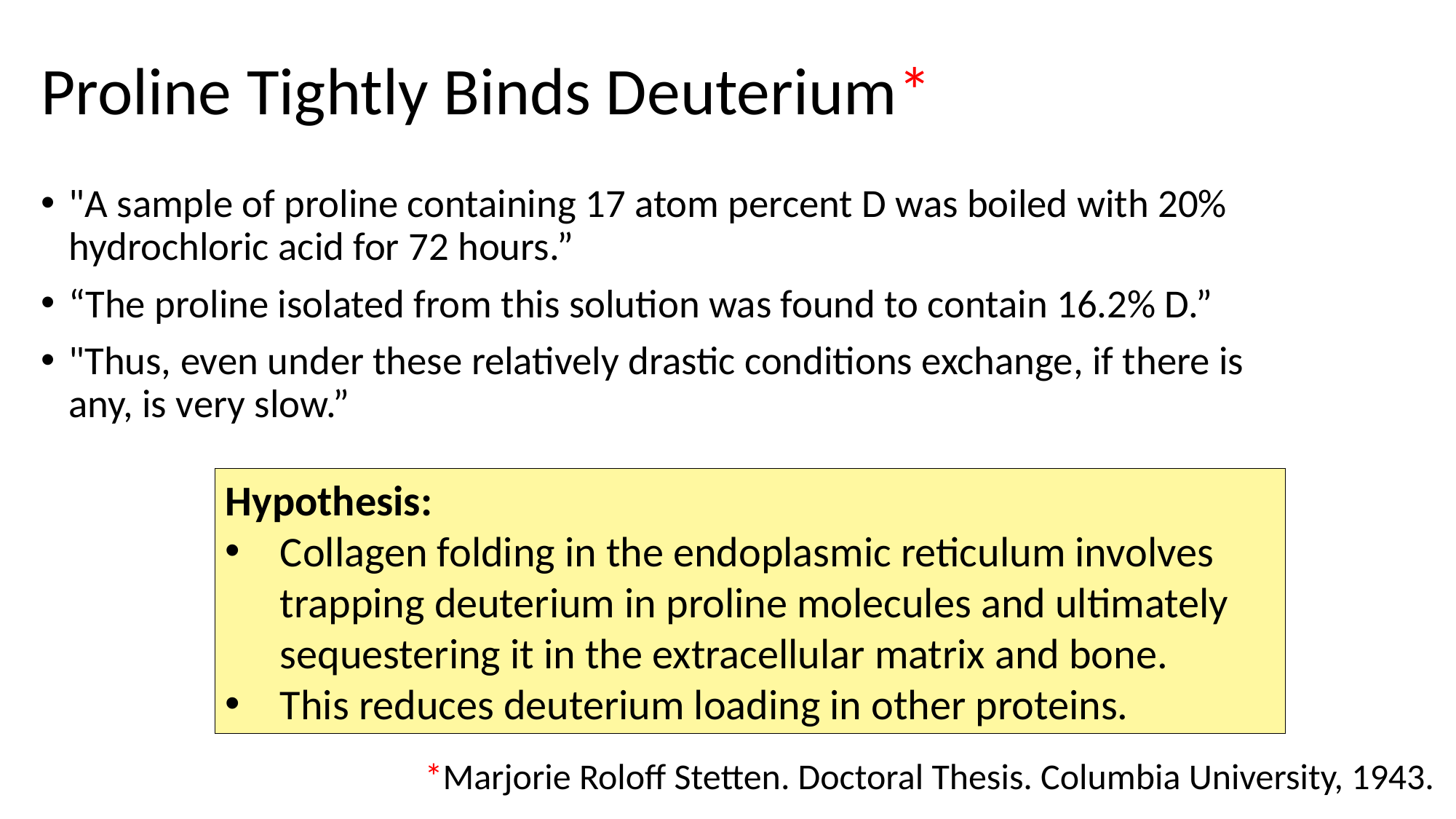

# Proline Tightly Binds Deuterium*
"A sample of proline containing 17 atom percent D was boiled with 20% hydrochloric acid for 72 hours.”
“The proline isolated from this solution was found to contain 16.2% D.”
"Thus, even under these relatively drastic conditions exchange, if there is any, is very slow.”
Hypothesis:
Collagen folding in the endoplasmic reticulum involves trapping deuterium in proline molecules and ultimately sequestering it in the extracellular matrix and bone.
This reduces deuterium loading in other proteins.
*Marjorie Roloff Stetten. Doctoral Thesis. Columbia University, 1943.